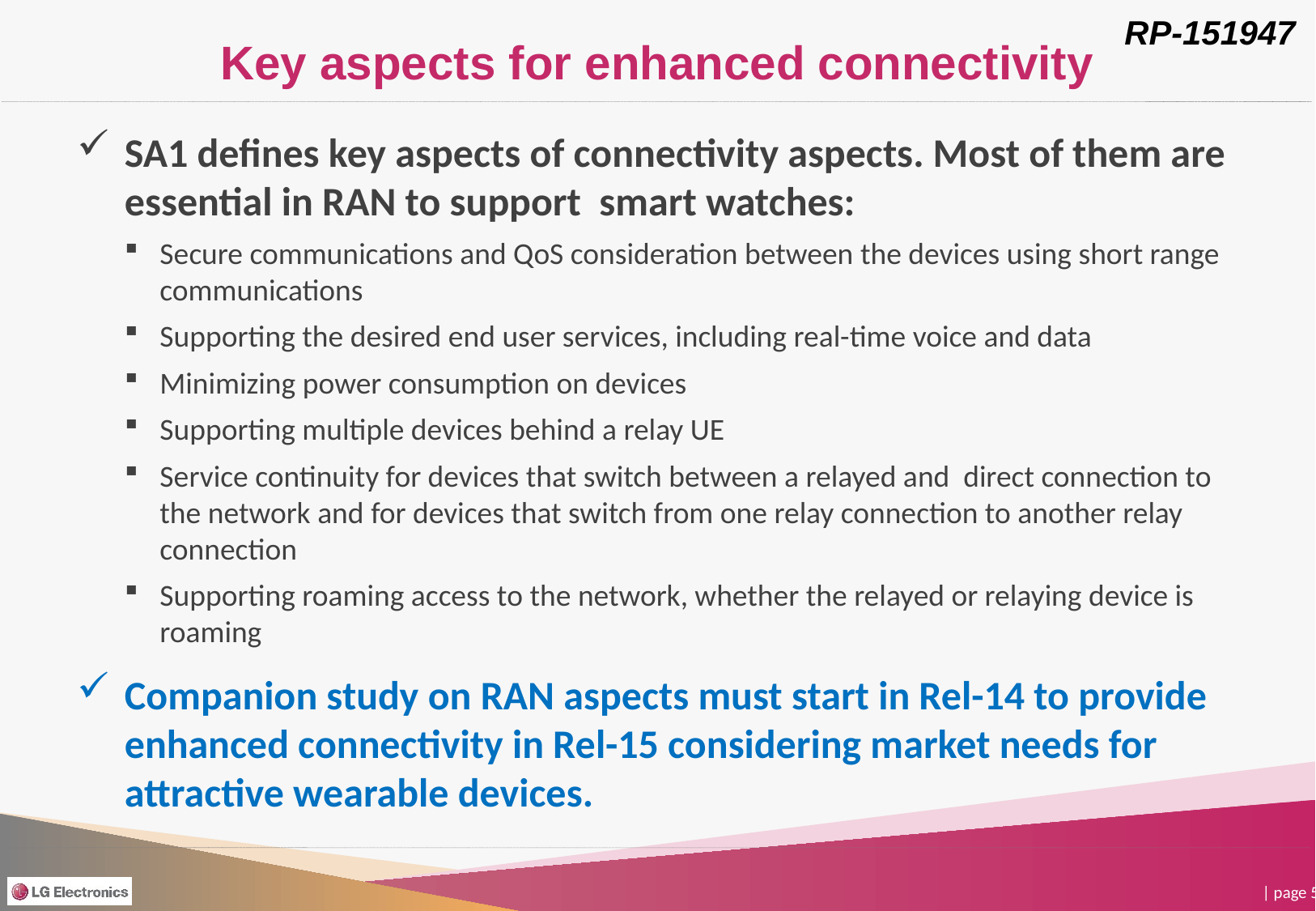

# Key aspects for enhanced connectivity
SA1 defines key aspects of connectivity aspects. Most of them are essential in RAN to support  smart watches:
Secure communications and QoS consideration between the devices using short range communications
Supporting the desired end user services, including real-time voice and data
Minimizing power consumption on devices
Supporting multiple devices behind a relay UE
Service continuity for devices that switch between a relayed and  direct connection to the network and for devices that switch from one relay connection to another relay connection
Supporting roaming access to the network, whether the relayed or relaying device is roaming
Companion study on RAN aspects must start in Rel-14 to provide enhanced connectivity in Rel-15 considering market needs for attractive wearable devices.